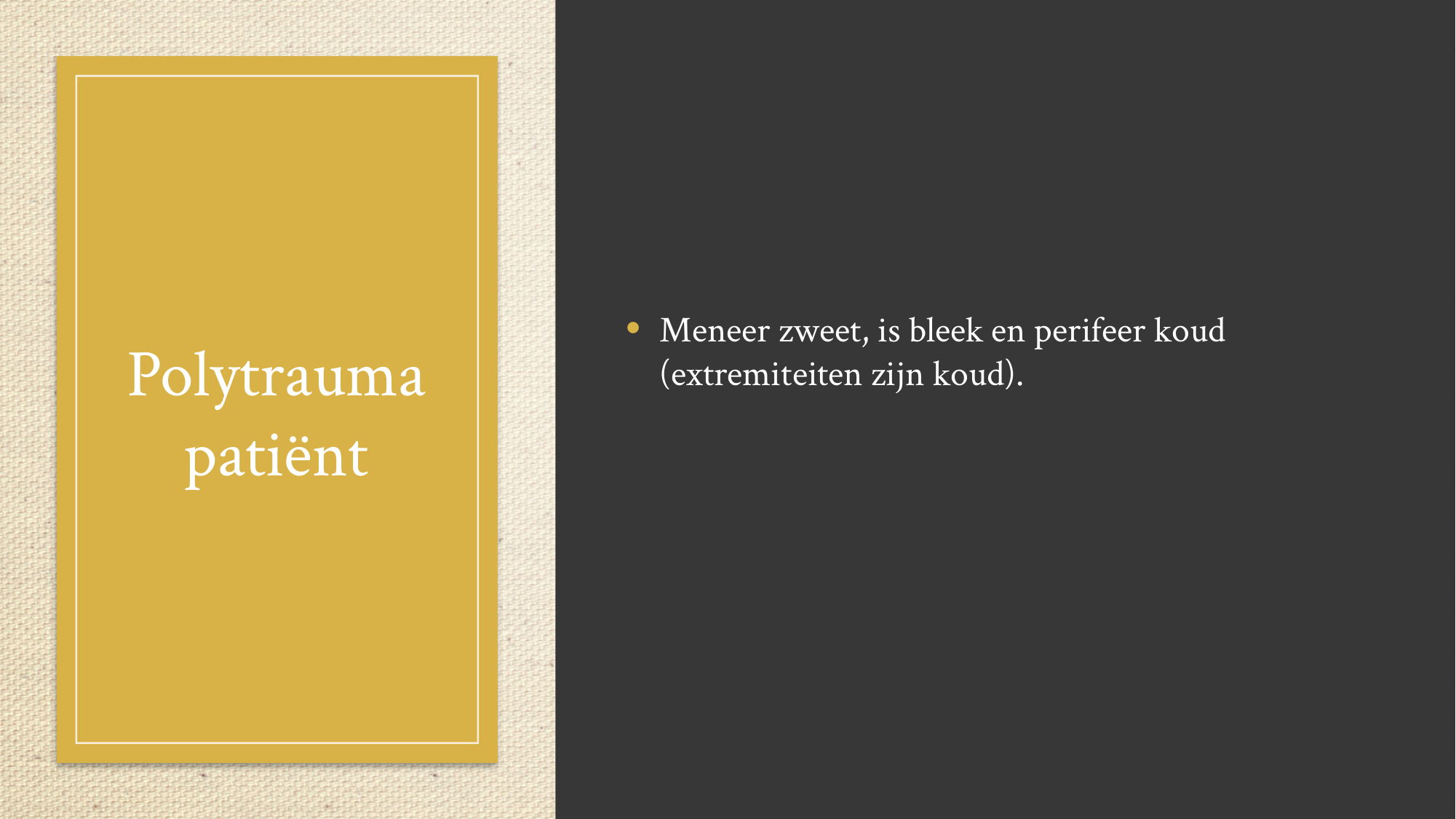

Meneer zweet, is bleek en perifeer koud (extremiteiten zijn koud).

# Polytrauma patiënt